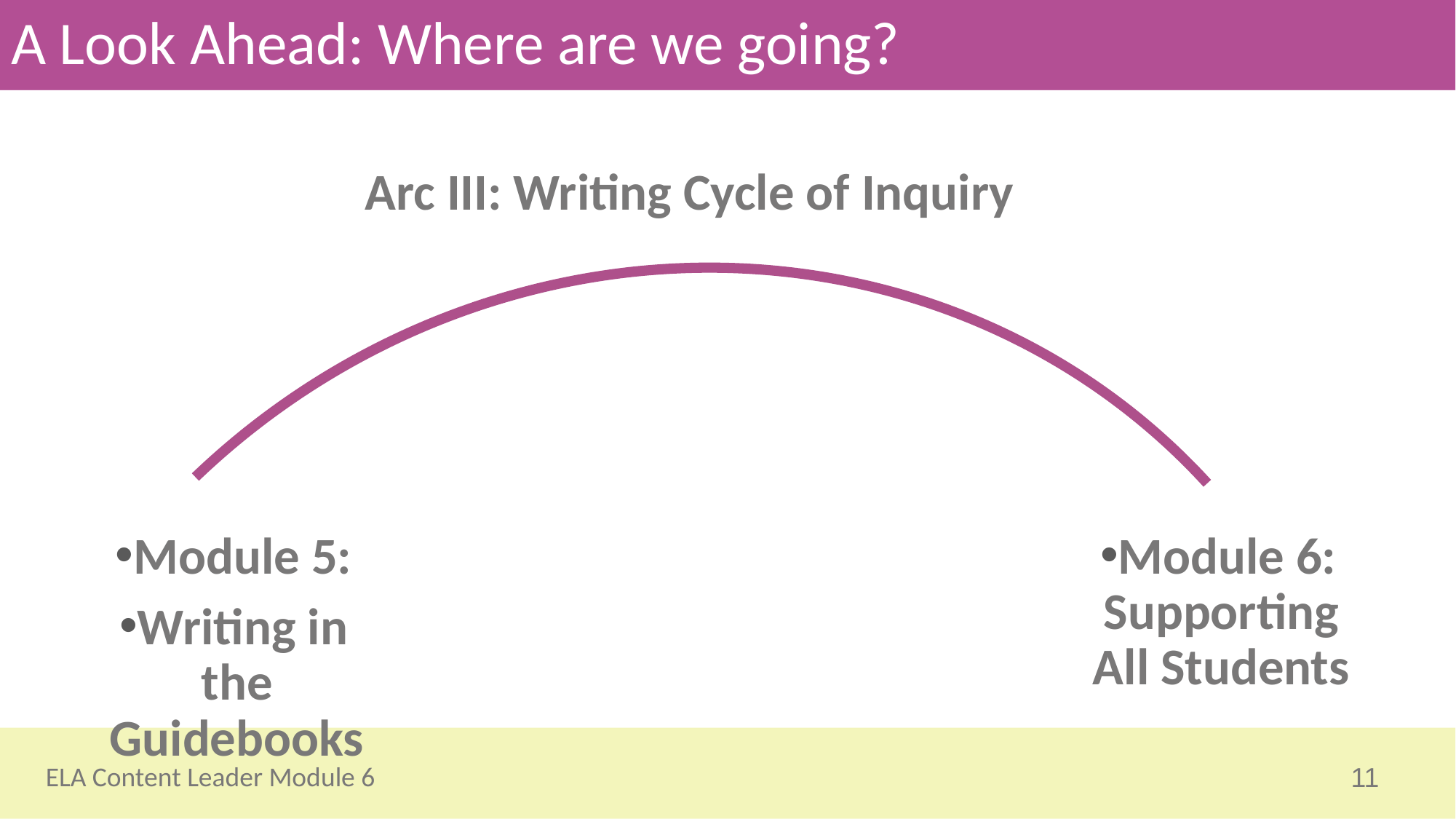

# A Look Ahead: Where are we going?
Arc III: Writing Cycle of Inquiry

Module 5:
Writing in the Guidebooks
Module 6: Supporting All Students
11